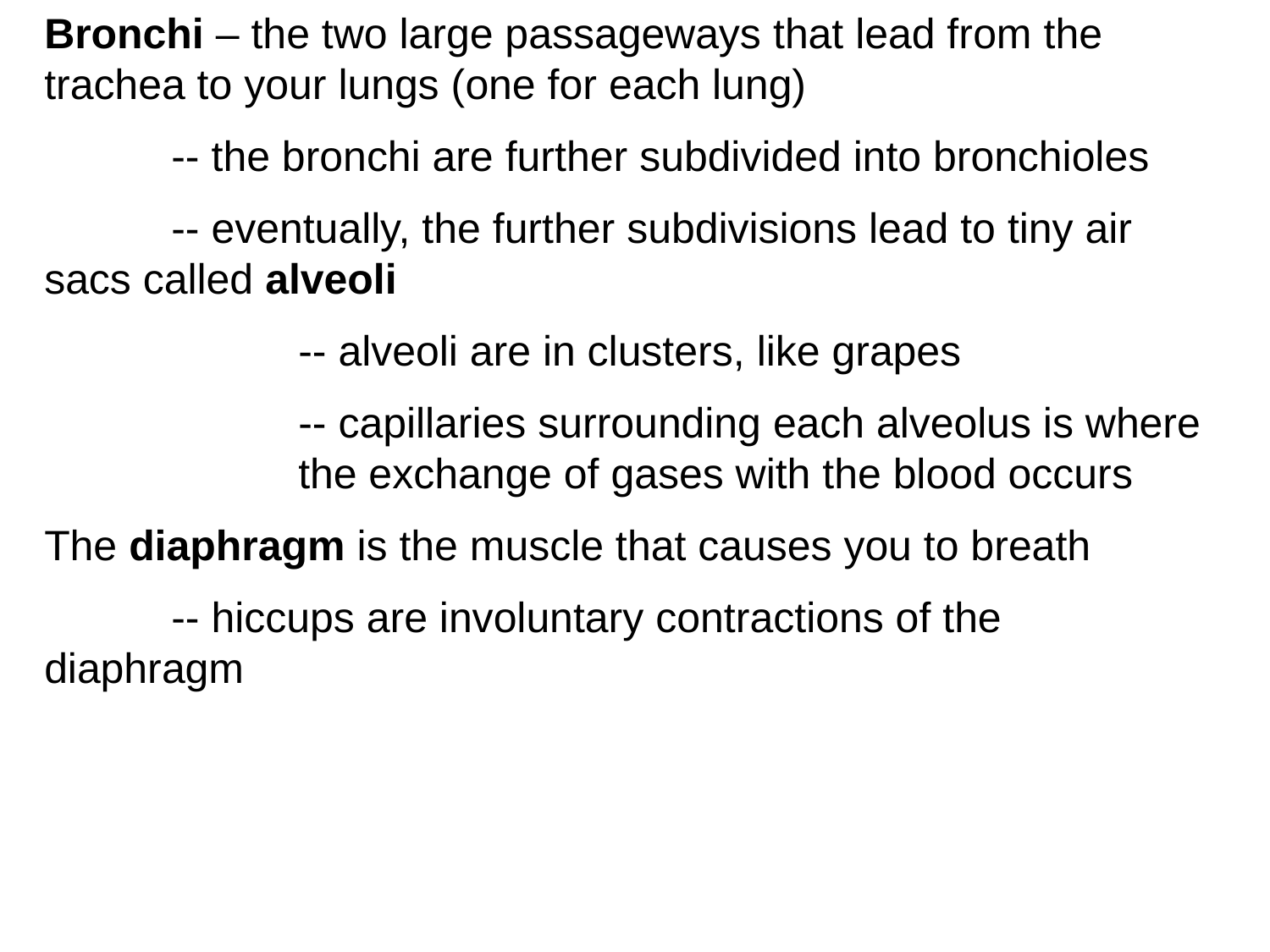

Bronchi – the two large passageways that lead from the trachea to your lungs (one for each lung)
	-- the bronchi are further subdivided into bronchioles
	-- eventually, the further subdivisions lead to tiny air 	sacs called alveoli
		-- alveoli are in clusters, like grapes
		-- capillaries surrounding each alveolus is where 		the exchange of gases with the blood occurs
The diaphragm is the muscle that causes you to breath
	-- hiccups are involuntary contractions of the 	diaphragm